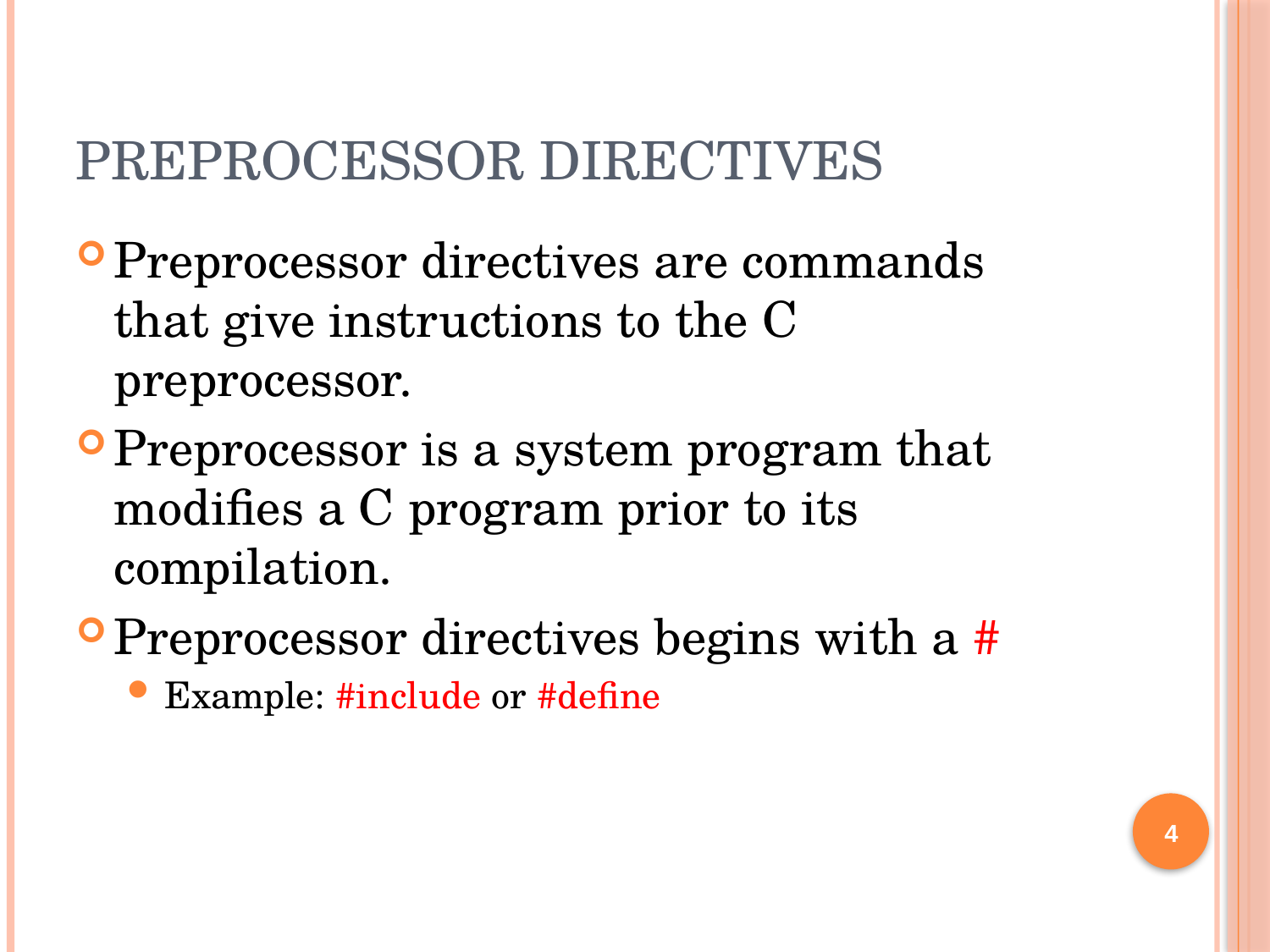

# Preprocessor Directives
Preprocessor directives are commands that give instructions to the C preprocessor.
Preprocessor is a system program that modifies a C program prior to its compilation.
Preprocessor directives begins with a #
Example: #include or #define
4